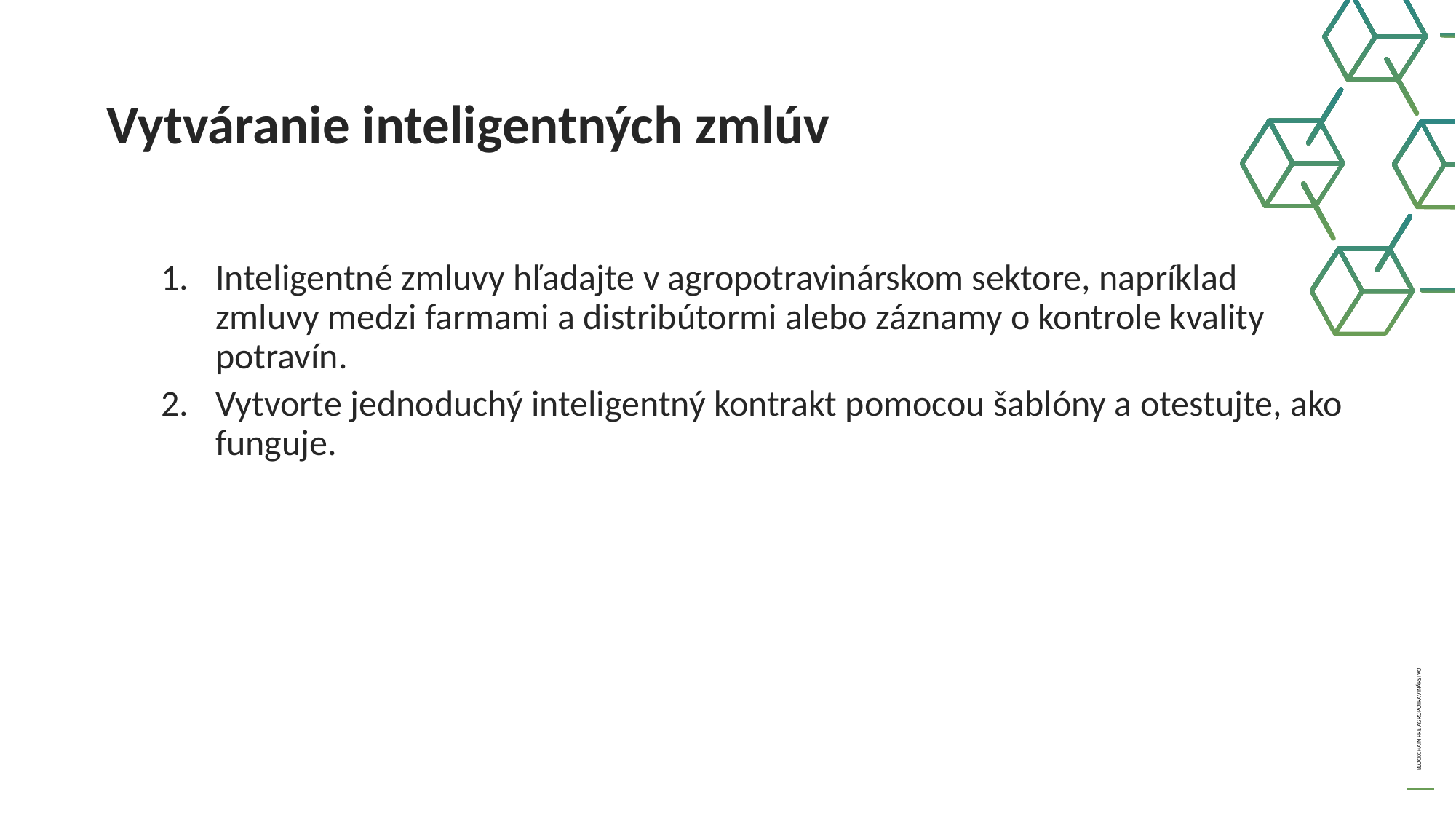

Vytváranie inteligentných zmlúv
Inteligentné zmluvy hľadajte v agropotravinárskom sektore, napríklad zmluvy medzi farmami a distribútormi alebo záznamy o kontrole kvality potravín.
Vytvorte jednoduchý inteligentný kontrakt pomocou šablóny a otestujte, ako funguje.